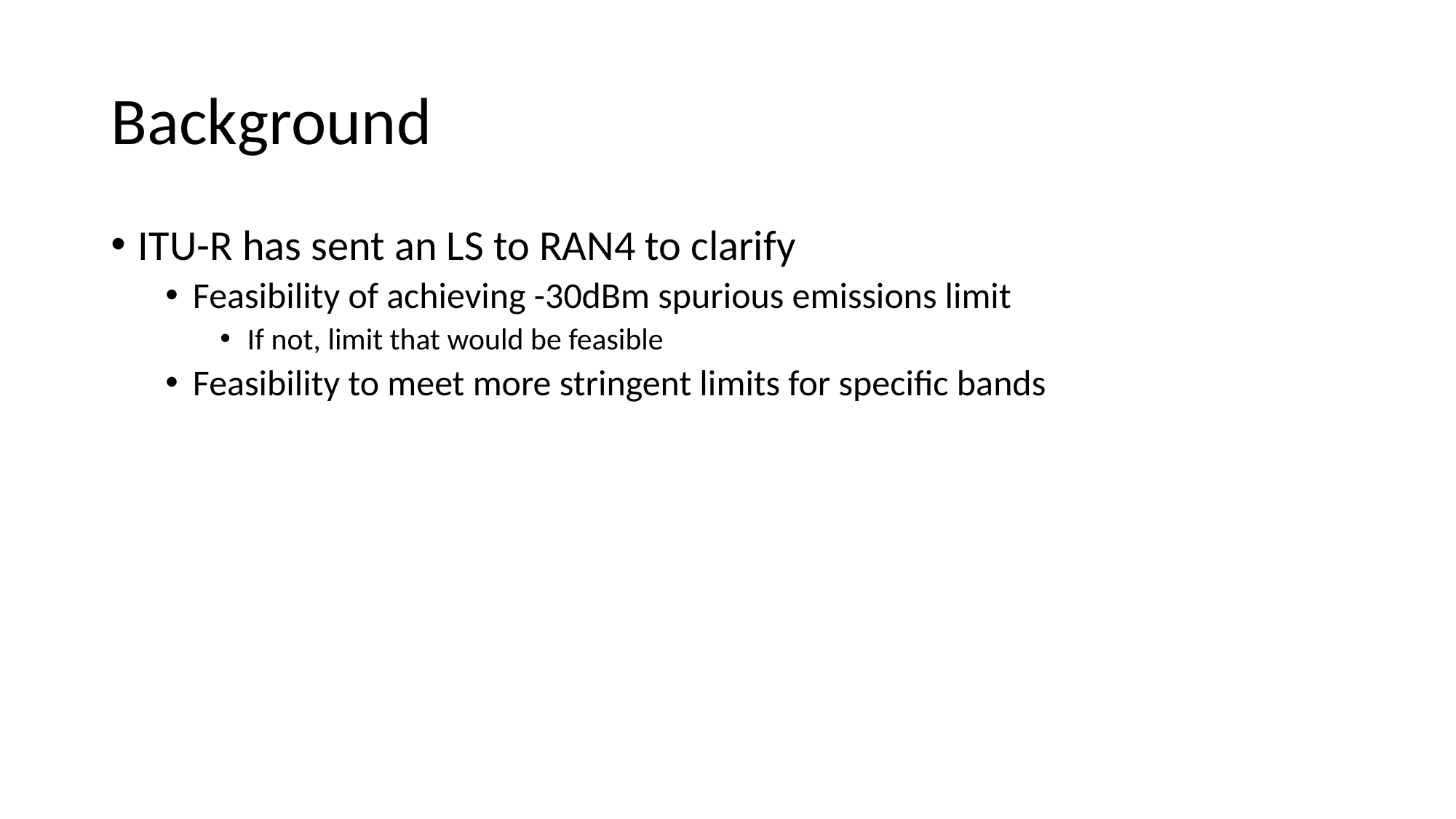

# Background
ITU-R has sent an LS to RAN4 to clarify
Feasibility of achieving -30dBm spurious emissions limit
If not, limit that would be feasible
Feasibility to meet more stringent limits for specific bands